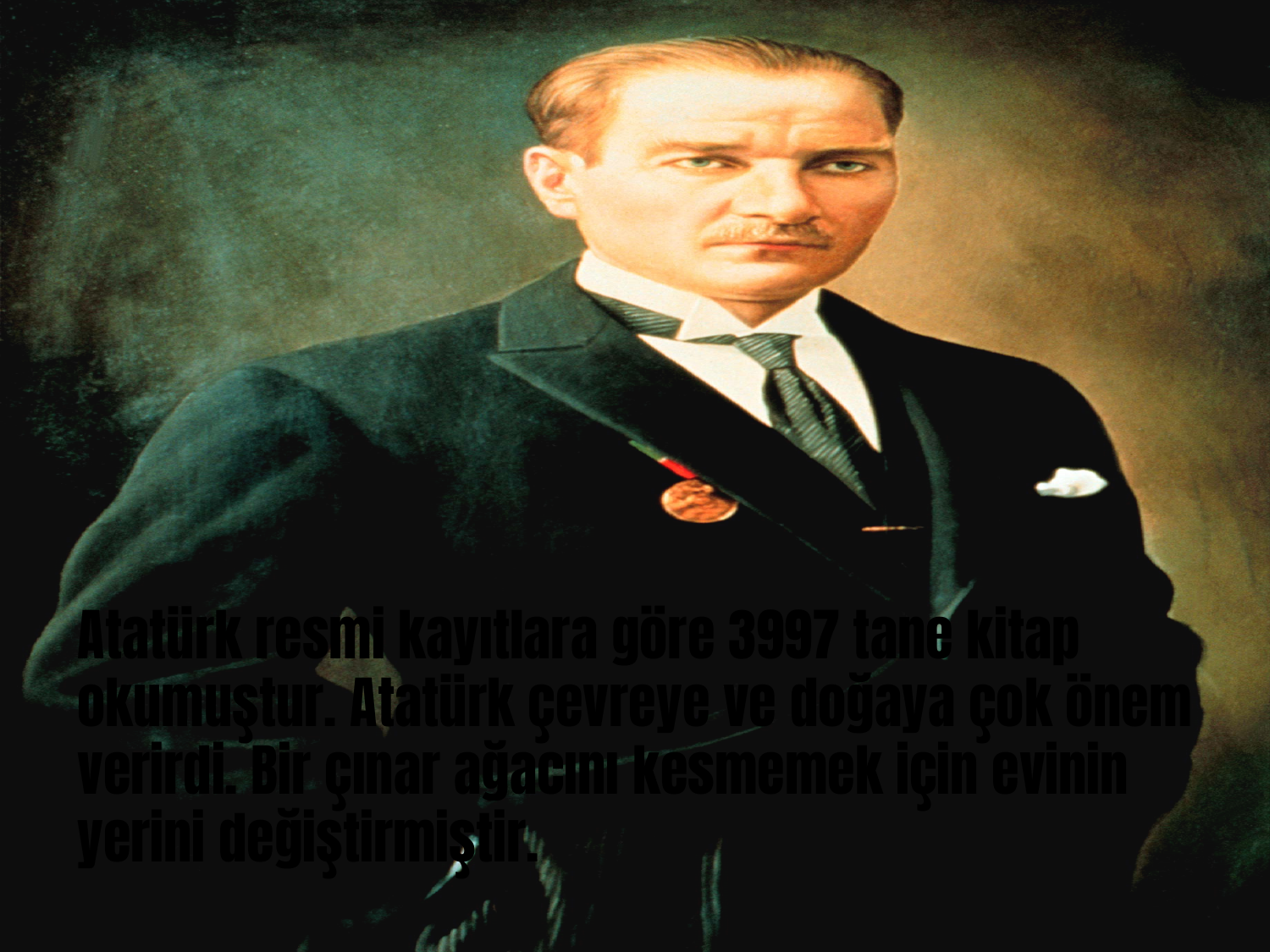

#
Atatürk resmi kayıtlara göre 3997 tane kitap okumuştur. Atatürk çevreye ve doğaya çok önem verirdi. Bir çınar ağacını kesmemek için evinin  yerini değiştirmiştir.